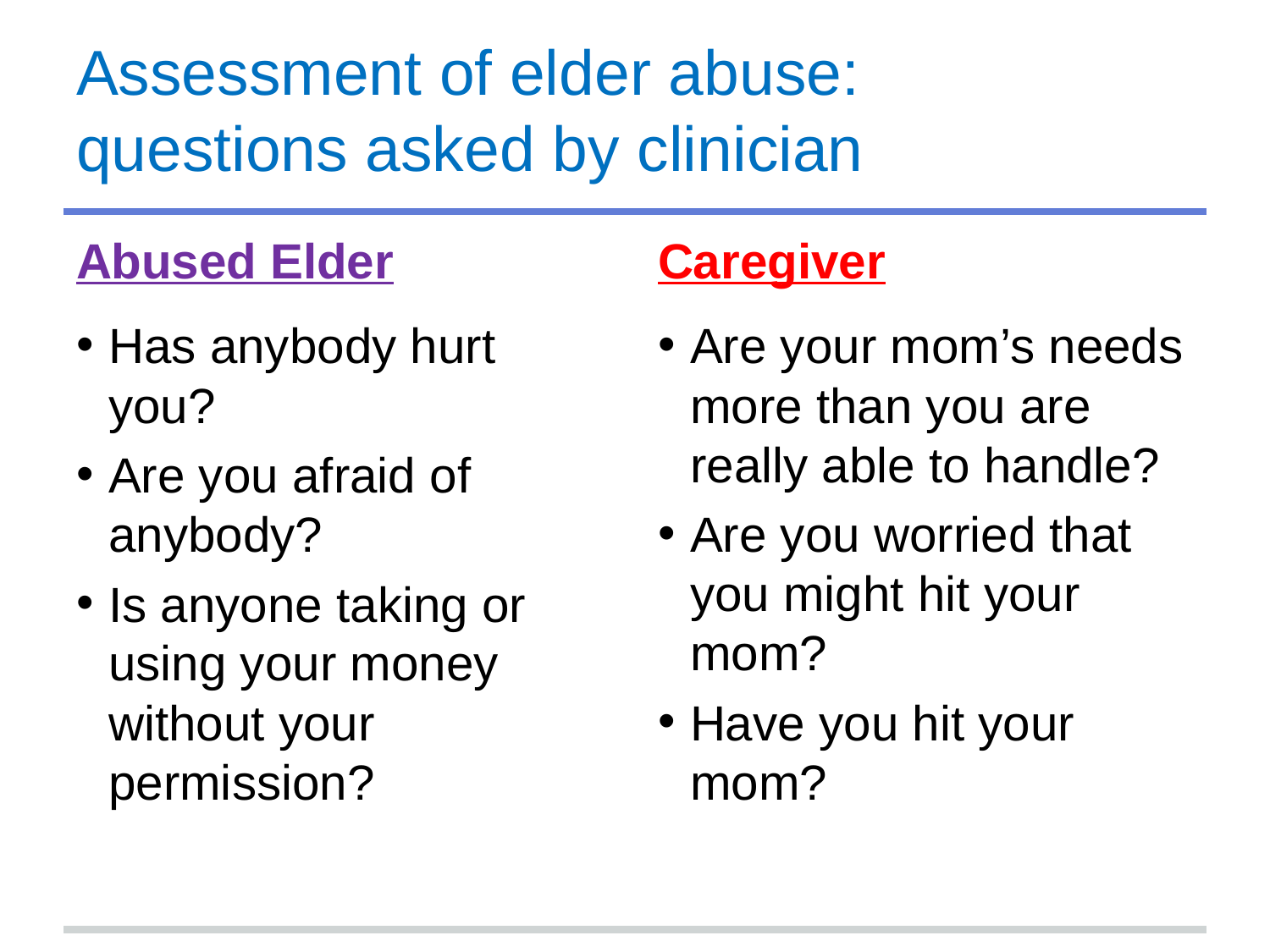

# Assessment of elder abuse: questions asked by clinician
Abused Elder
Caregiver
Has anybody hurt you?
Are you afraid of anybody?
Is anyone taking or using your money without your permission?
Are your mom’s needs more than you are really able to handle?
Are you worried that you might hit your mom?
Have you hit your mom?